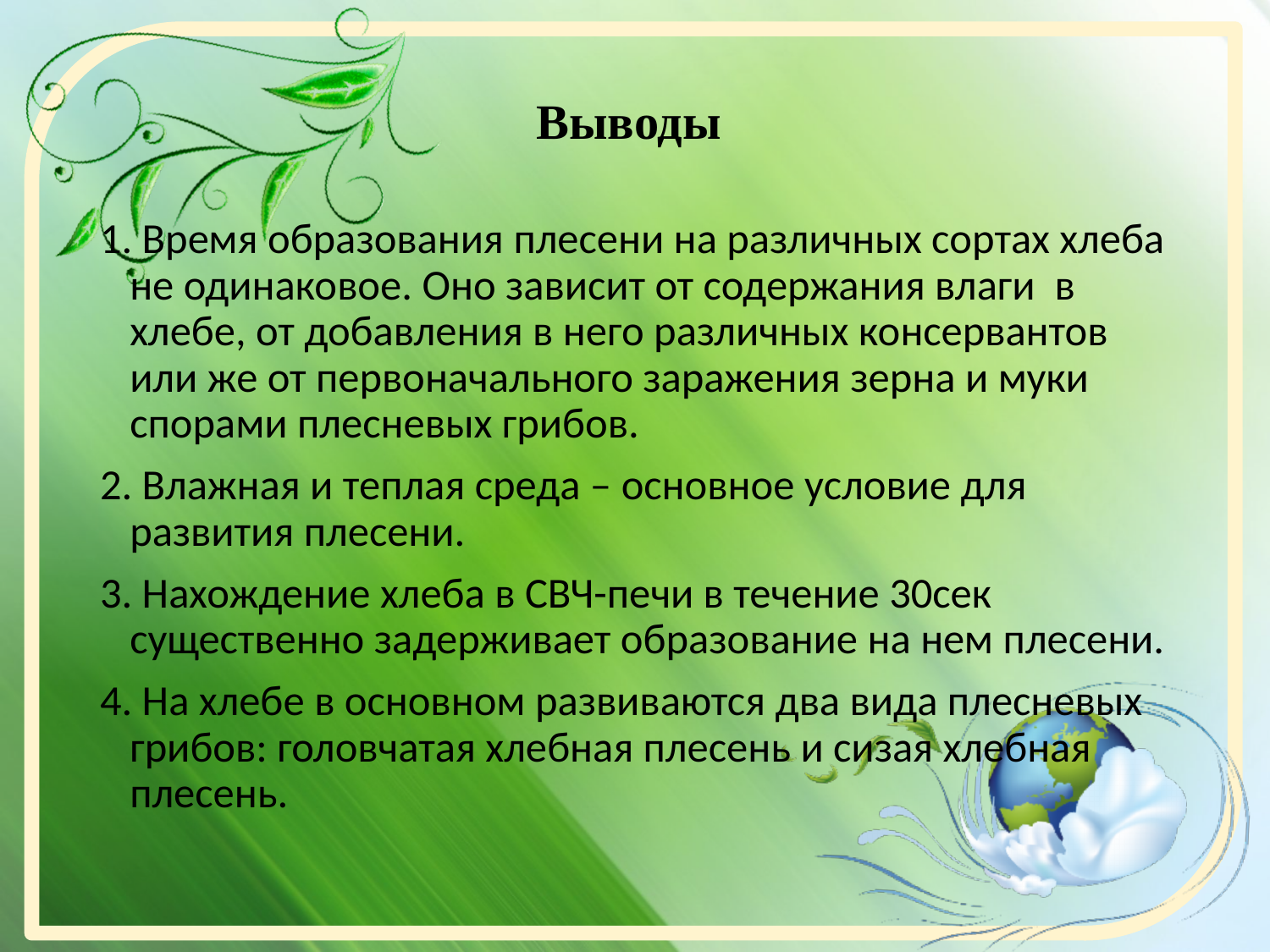

# Выводы
1. Время образования плесени на различных сортах хлеба не одинаковое. Оно зависит от содержания влаги  в хлебе, от добавления в него различных консервантов или же от первоначального заражения зерна и муки спорами плесневых грибов.
2. Влажная и теплая среда – основное условие для развития плесени.
3. Нахождение хлеба в СВЧ-печи в течение 30сек существенно задерживает образование на нем плесени.
4. На хлебе в основном развиваются два вида плесневых грибов: головчатая хлебная плесень и сизая хлебная плесень.